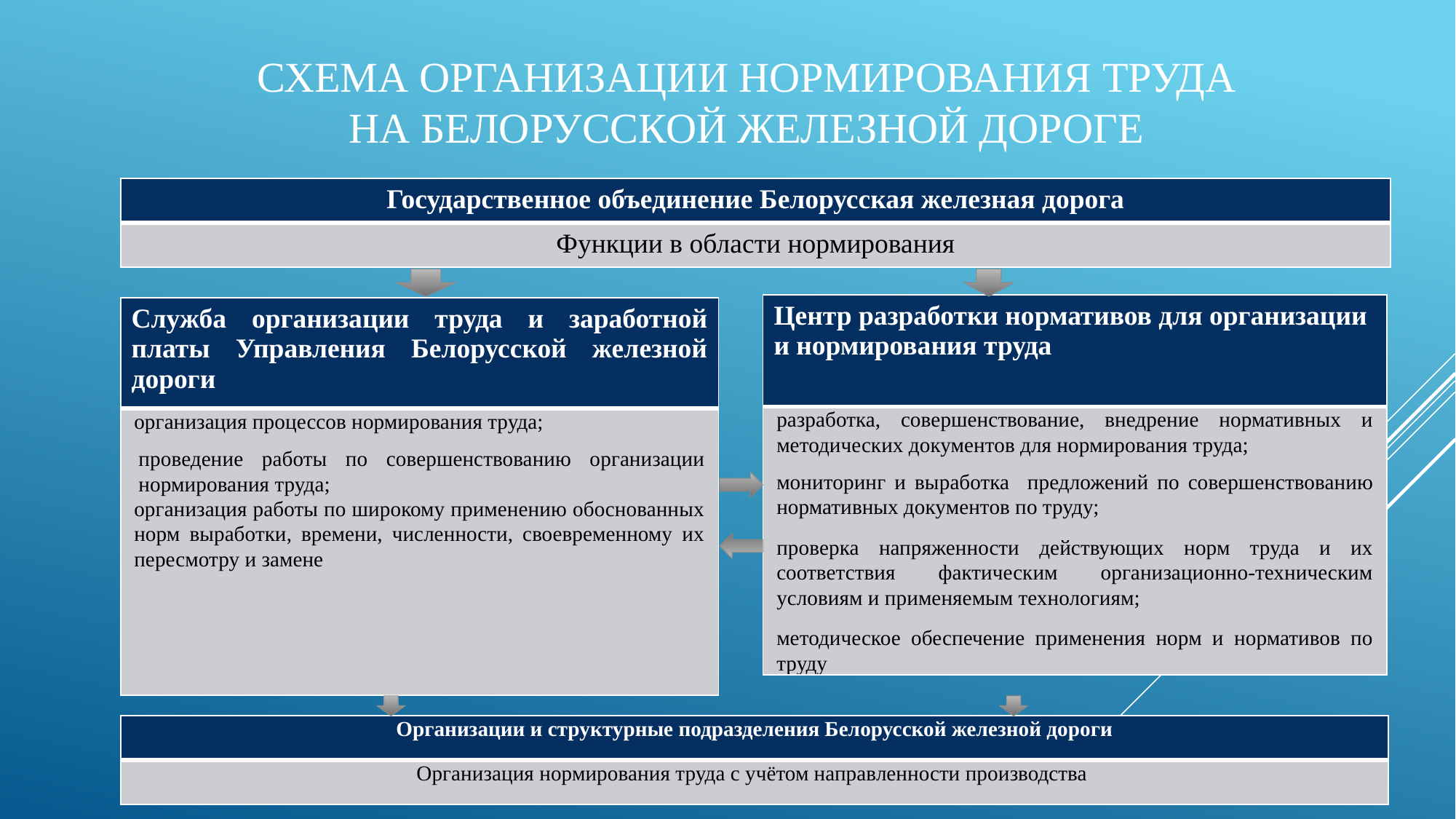

# схема организации нормирования труда на Белорусской железной дороге
| Государственное объединение Белорусская железная дорога |
| --- |
| Функции в области нормирования |

| Центр разработки нормативов для организации и нормирования труда |
| --- |
| разработка, совершенствование, внедрение нормативных и методических документов для нормирования труда; мониторинг и выработка предложений по совершенствованию нормативных документов по труду; проверка напряженности действующих норм труда и их соответствия фактическим организационно-техническим условиям и применяемым технологиям; методическое обеспечение применения норм и нормативов по труду |
| Служба организации труда и заработной платы Управления Белорусской железной дороги |
| --- |
| организация процессов нормирования труда; проведение работы по совершенствованию организации нормирования труда; организация работы по широкому применению обоснованных норм выработки, времени, численности, своевременному их пересмотру и замене |

| Организации и структурные подразделения Белорусской железной дороги |
| --- |
| Организация нормирования труда с учётом направленности производства |